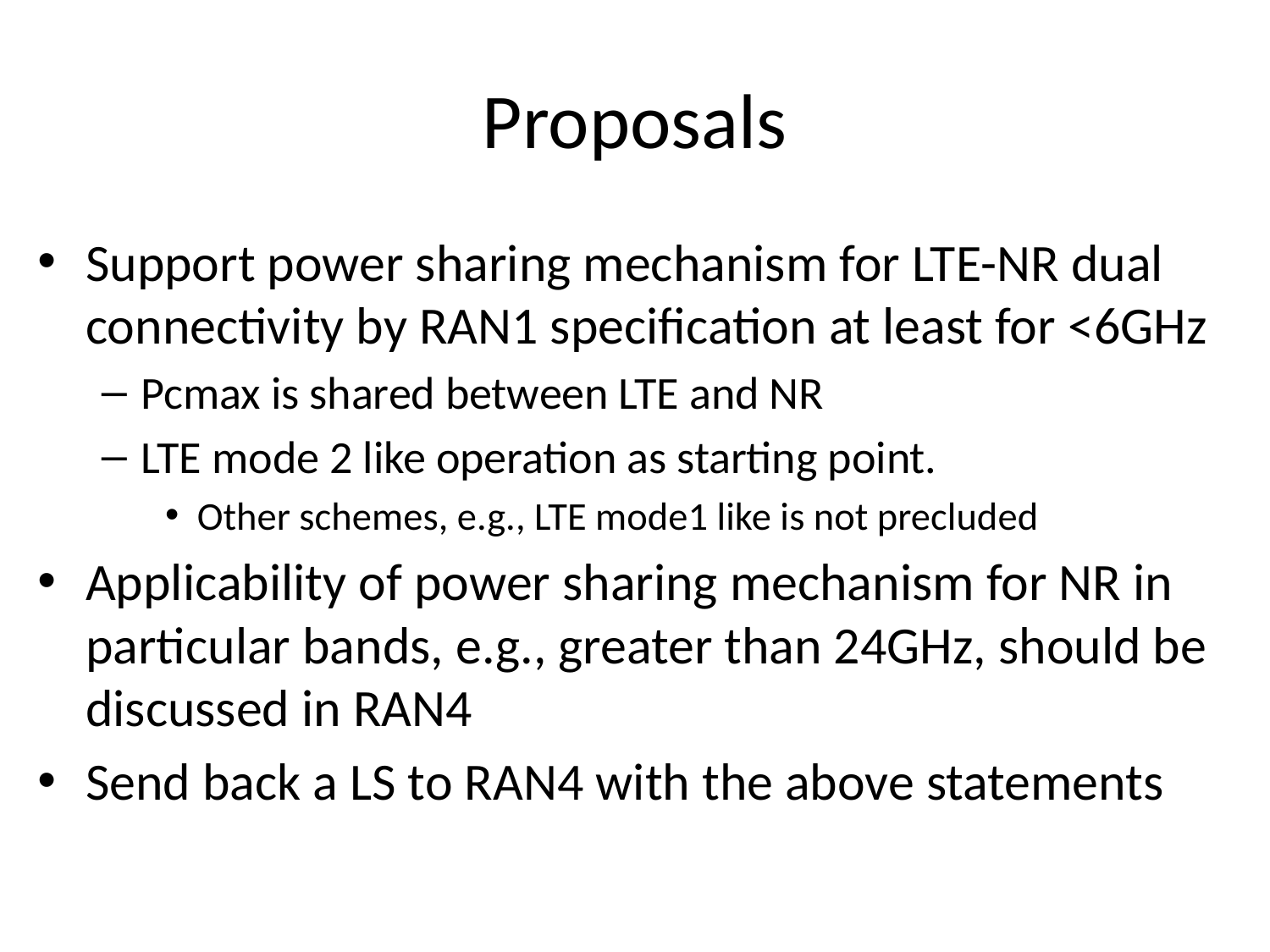

# Proposals
Support power sharing mechanism for LTE-NR dual connectivity by RAN1 specification at least for <6GHz
Pcmax is shared between LTE and NR
LTE mode 2 like operation as starting point.
Other schemes, e.g., LTE mode1 like is not precluded
Applicability of power sharing mechanism for NR in particular bands, e.g., greater than 24GHz, should be discussed in RAN4
Send back a LS to RAN4 with the above statements